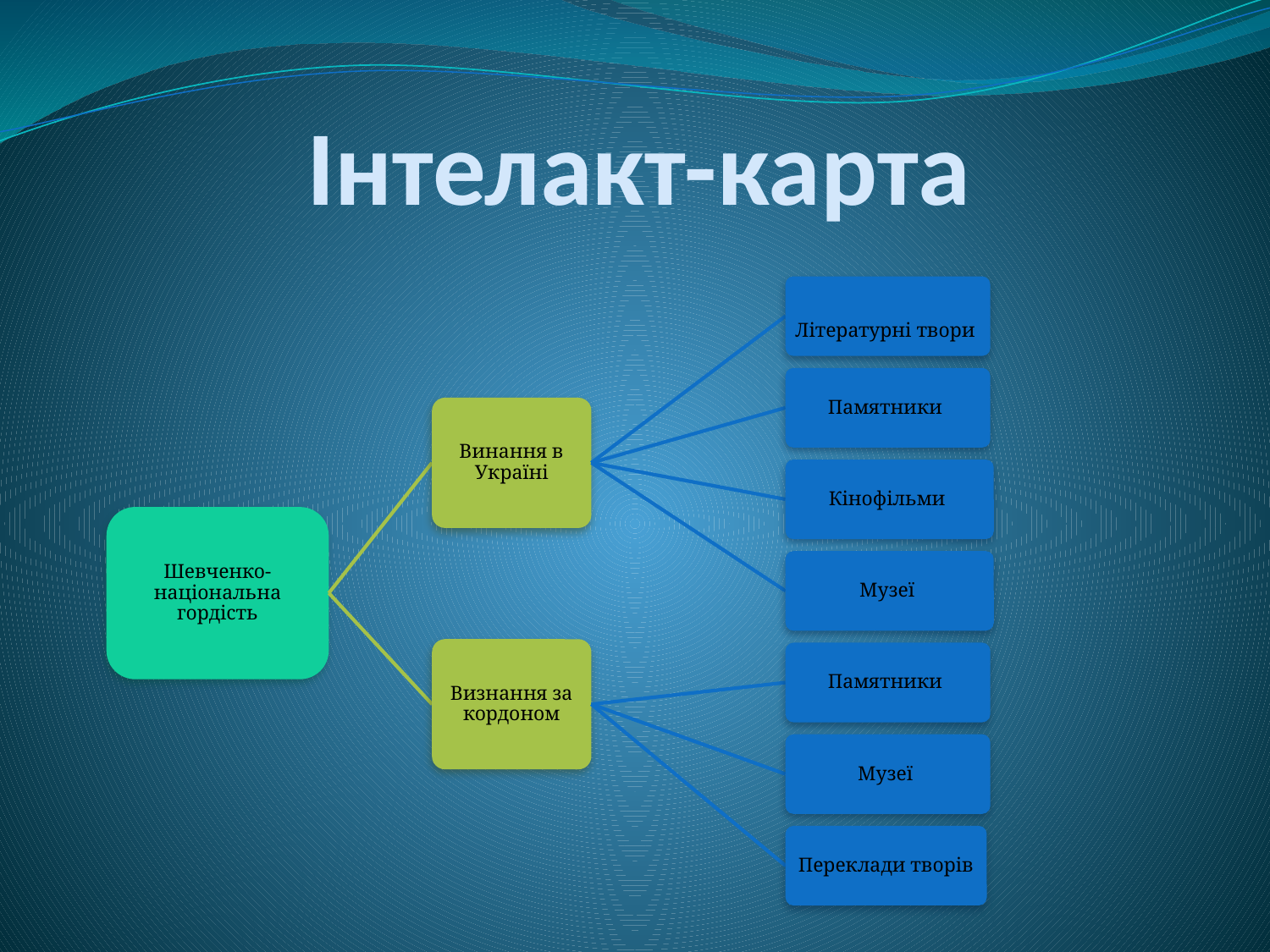

# Інтелакт-карта
Шевченко- національна гордість

Винання в Україні

Літературні твори

Памятники

Кінофільми

Музеї

Визнання за кордоном

Памятники

Музеї

Переклади творів